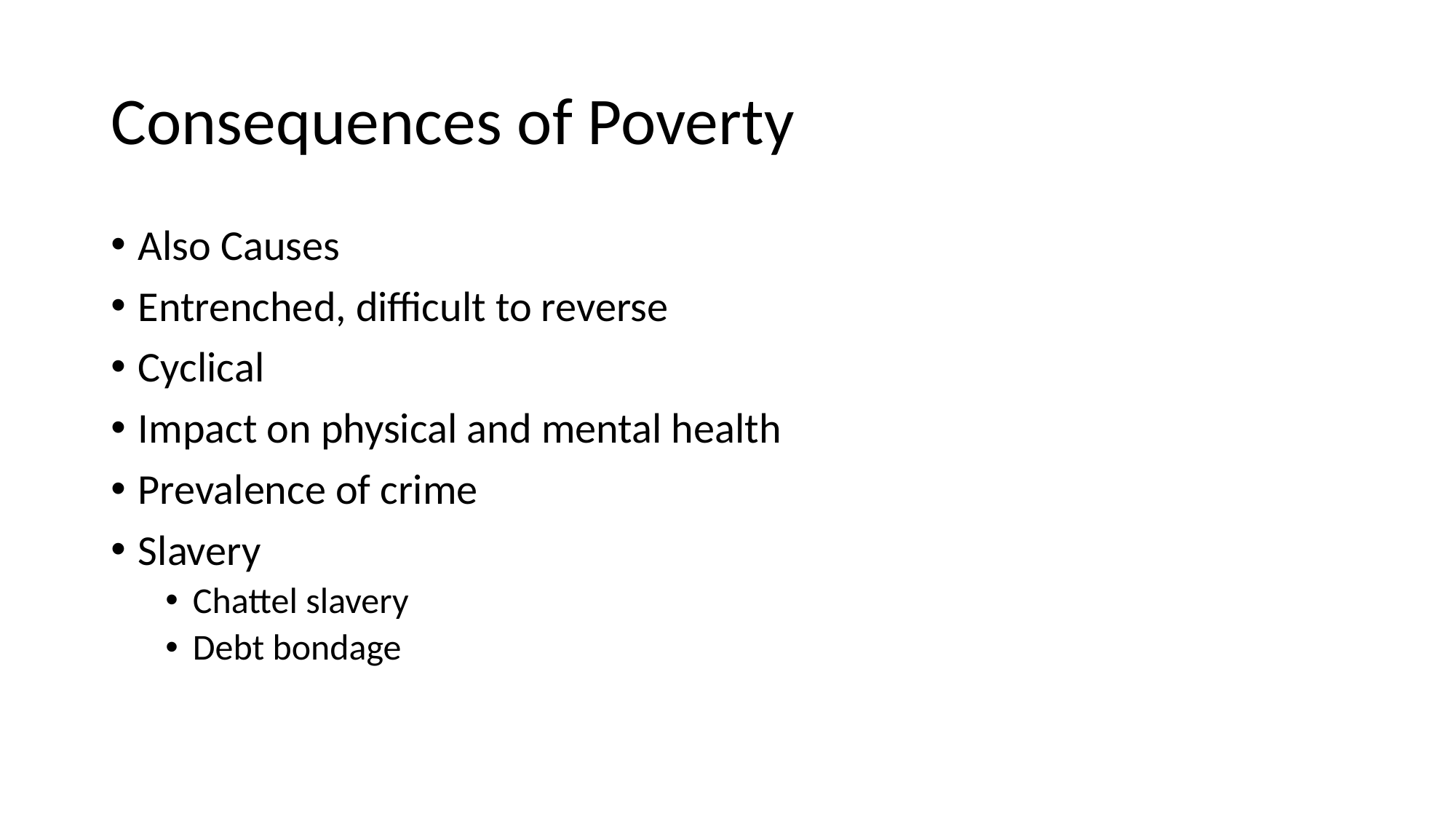

# Consequences of Poverty
Also Causes
Entrenched, difficult to reverse
Cyclical
Impact on physical and mental health
Prevalence of crime
Slavery
Chattel slavery
Debt bondage